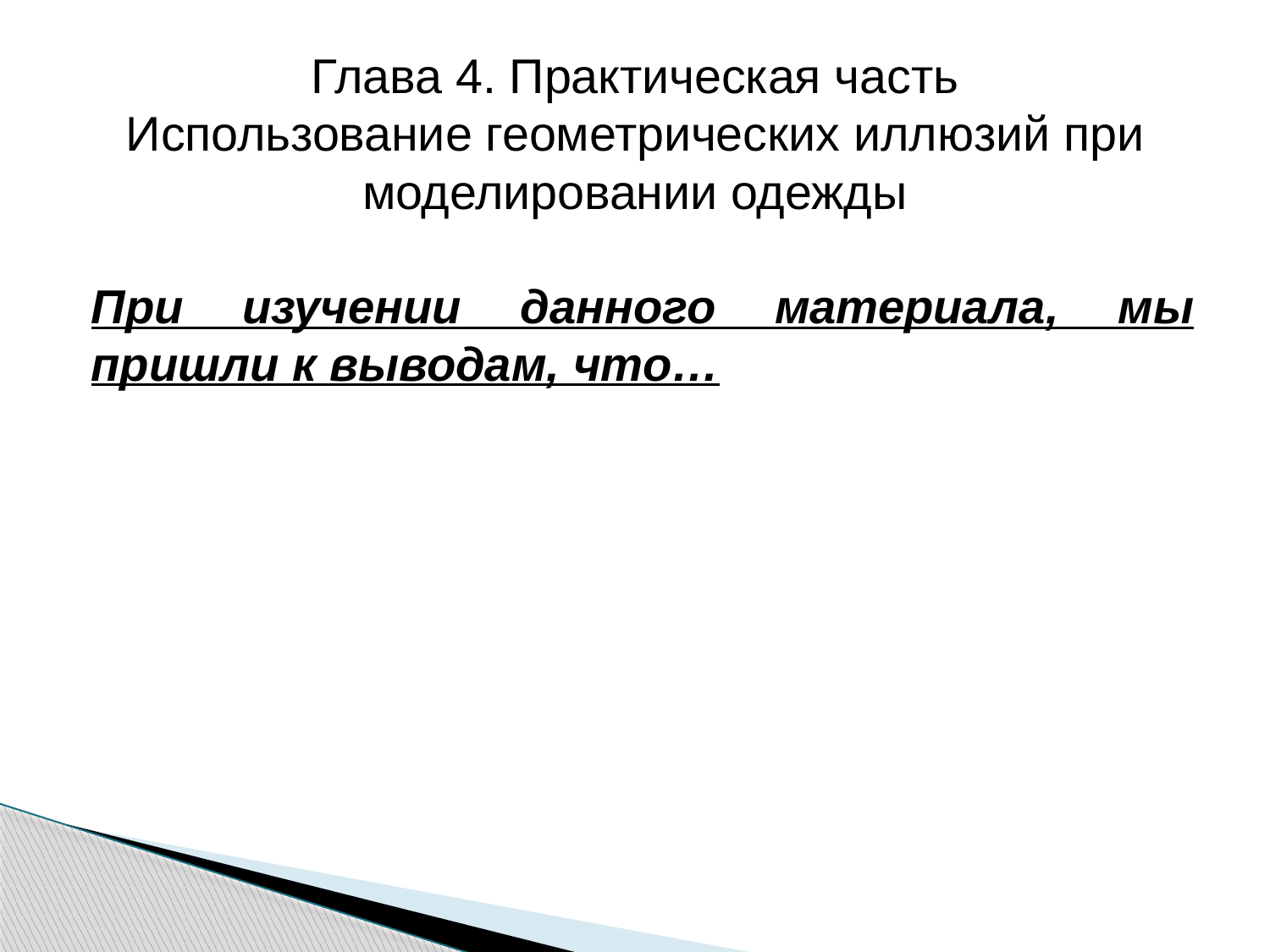

# Глава 4. Практическая часть Использование геометрических иллюзий при моделировании одежды

При изучении данного материала, мы пришли к выводам, что…